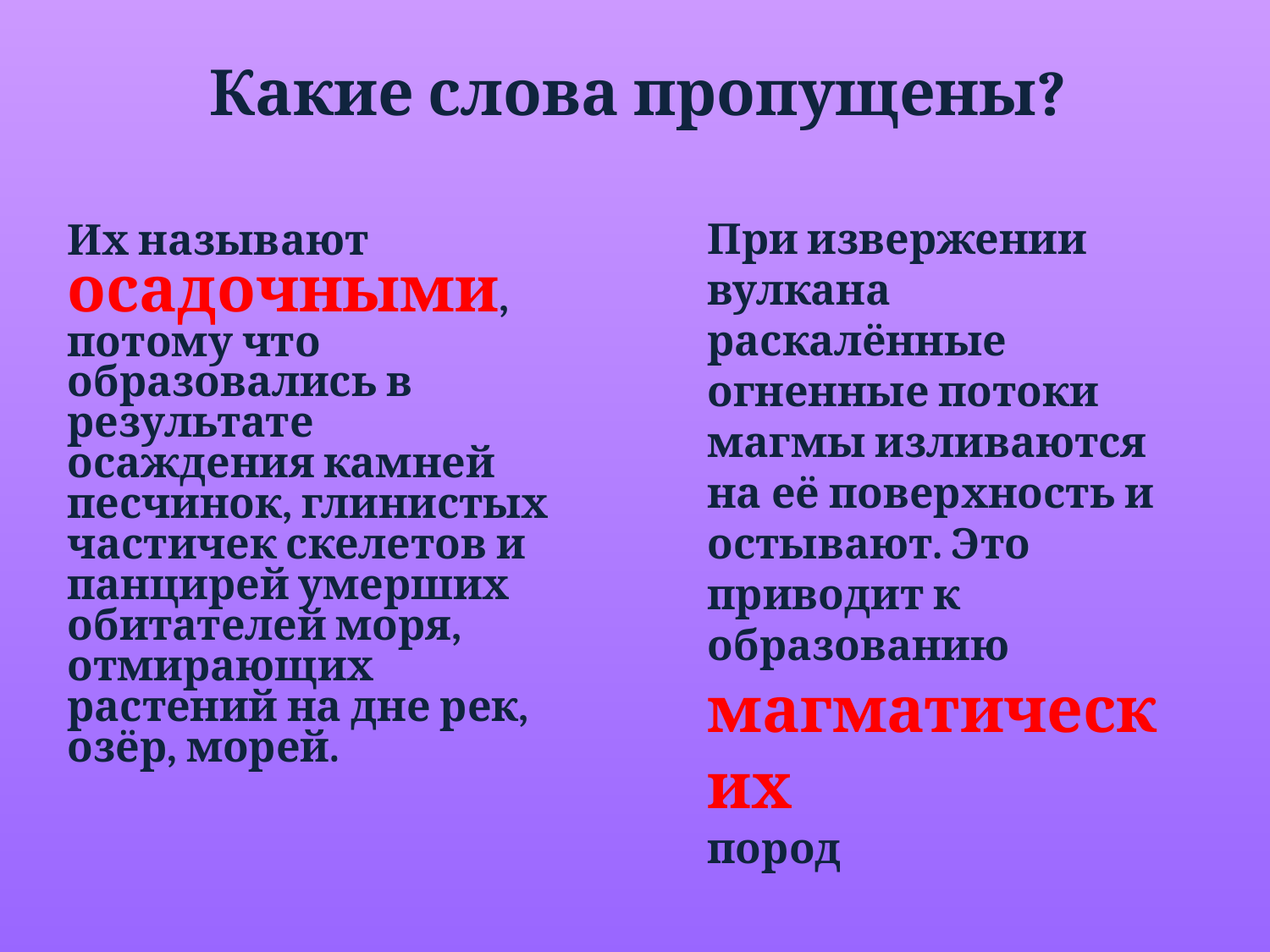

Какие слова пропущены?
При извержении вулкана раскалённые огненные потоки магмы изливаются на её поверхность и остывают. Это приводит к образованию
магматических
пород
Их называют
осадочными,
потому что образовались в результате осаждения камней песчинок, глинистых частичек скелетов и панцирей умерших обитателей моря, отмирающих растений на дне рек, озёр, морей.